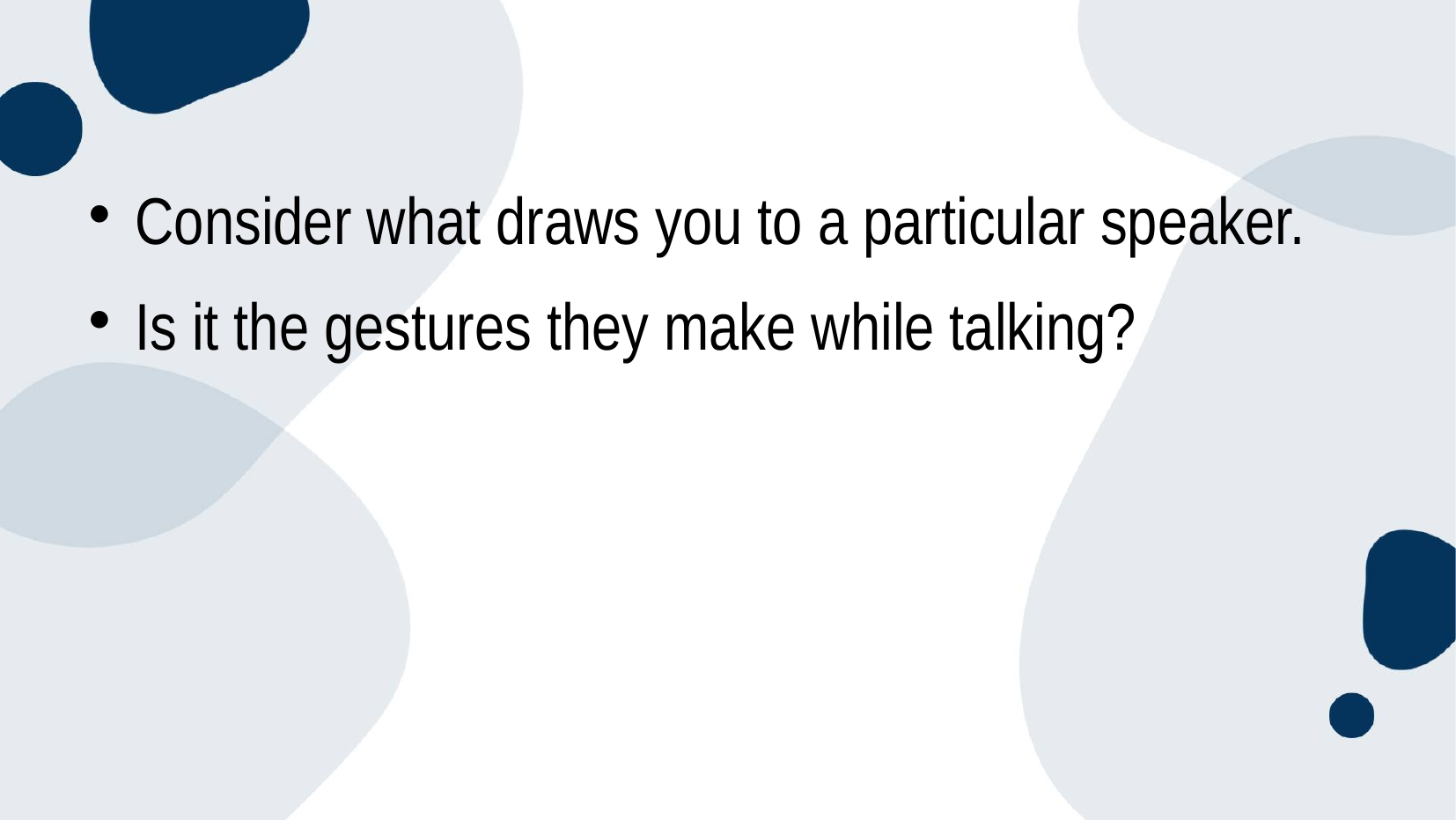

#
Consider what draws you to a particular speaker.
Is it the gestures they make while talking?